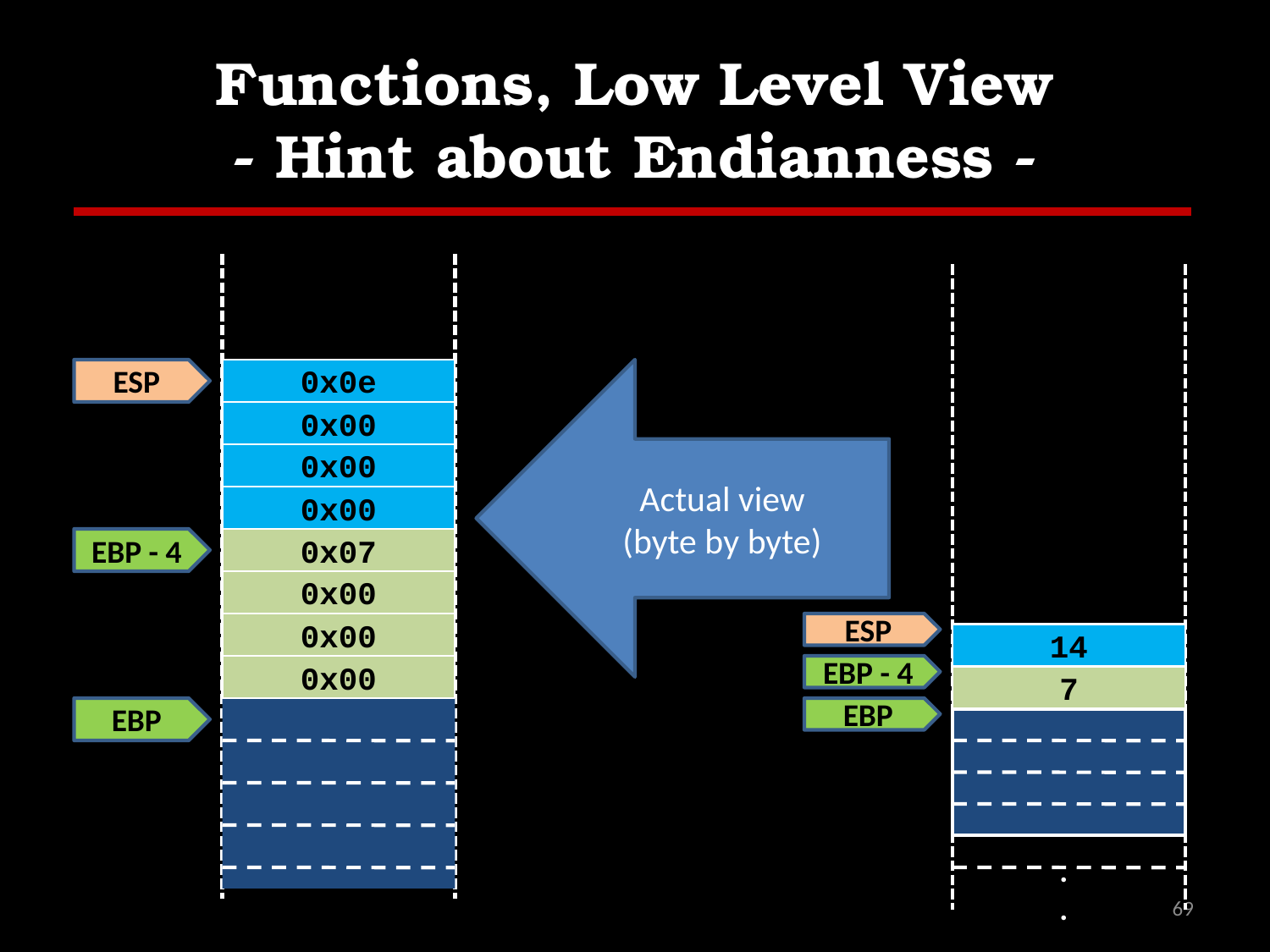

# Functions, Low Level View - Hint about Endianness -
ESP
0x0e
Actual view
(byte by byte)
0x00
0x00
0x00
EBP - 4
0x07
0x00
0x00
ESP
14
0x00
EBP - 4
7
EBP

EBP

.
.
69